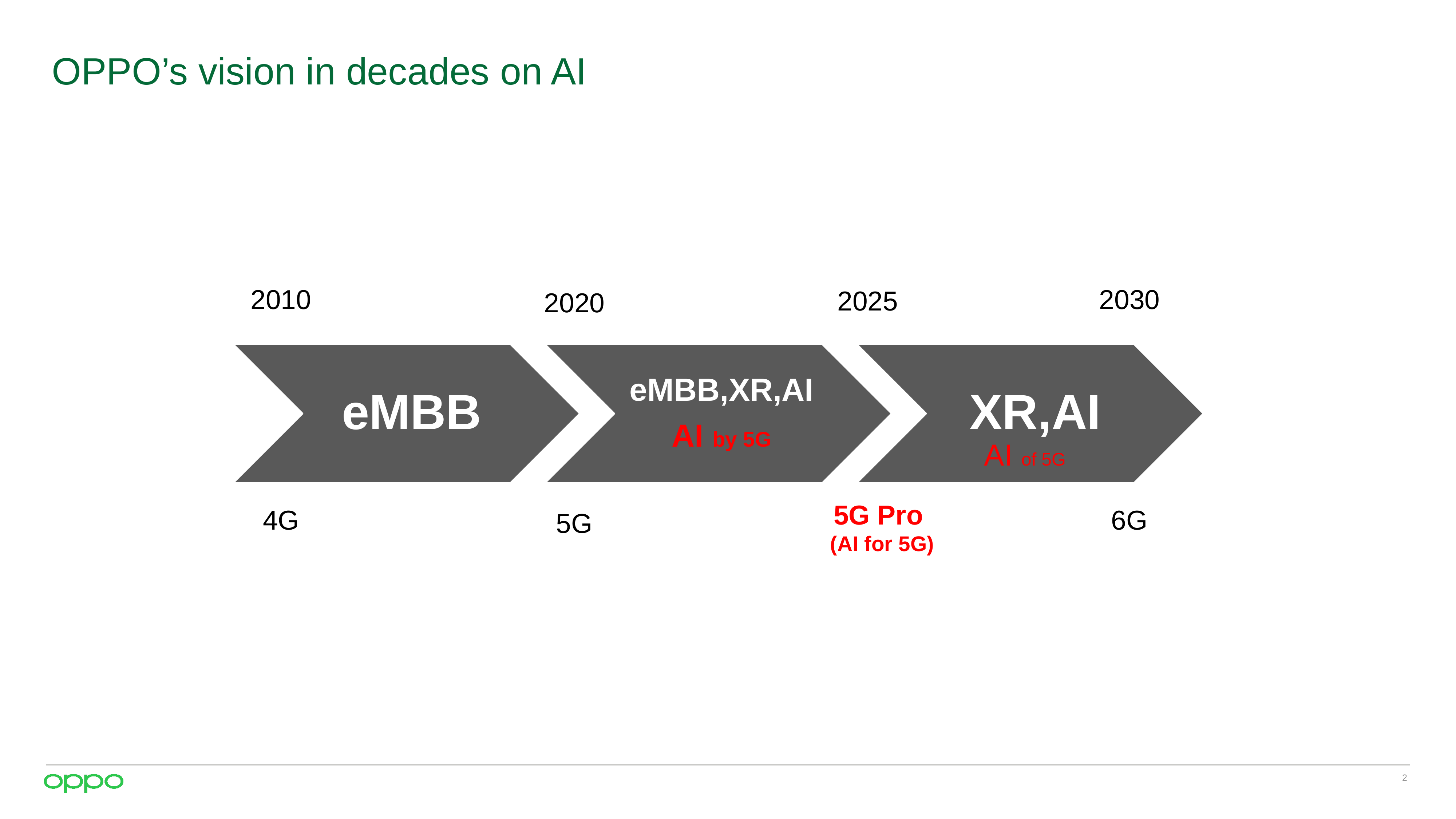

# OPPO’s vision in decades on AI
eMBB
eMBB,XR,AI
AI by 5G
XR,AI
2010
2030
2025
2020
5G Pro
(AI for 5G)
4G
6G
5G
AI of 5G